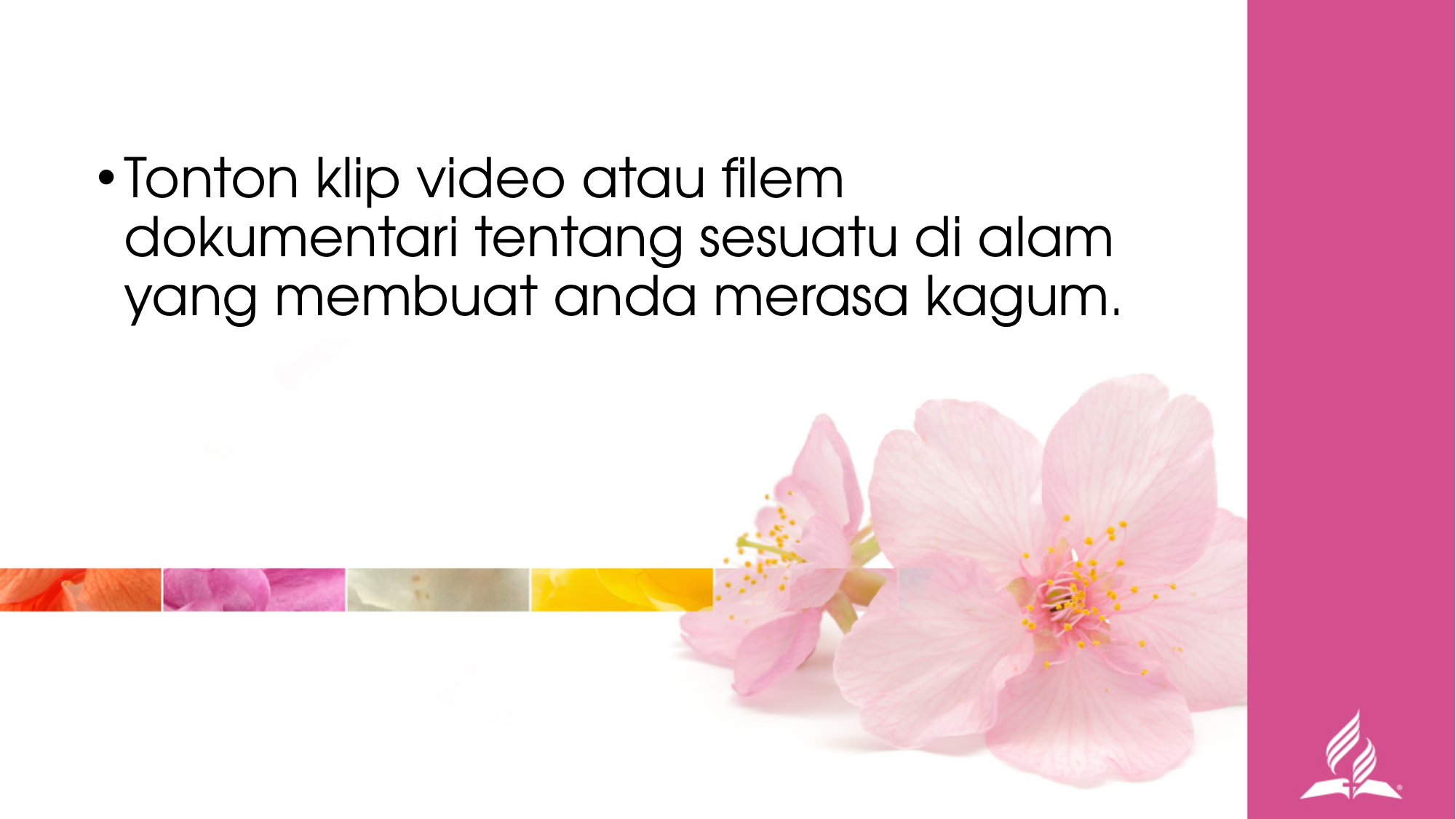

Tonton klip video atau filem dokumentari tentang sesuatu di alam yang membuat anda merasa kagum.